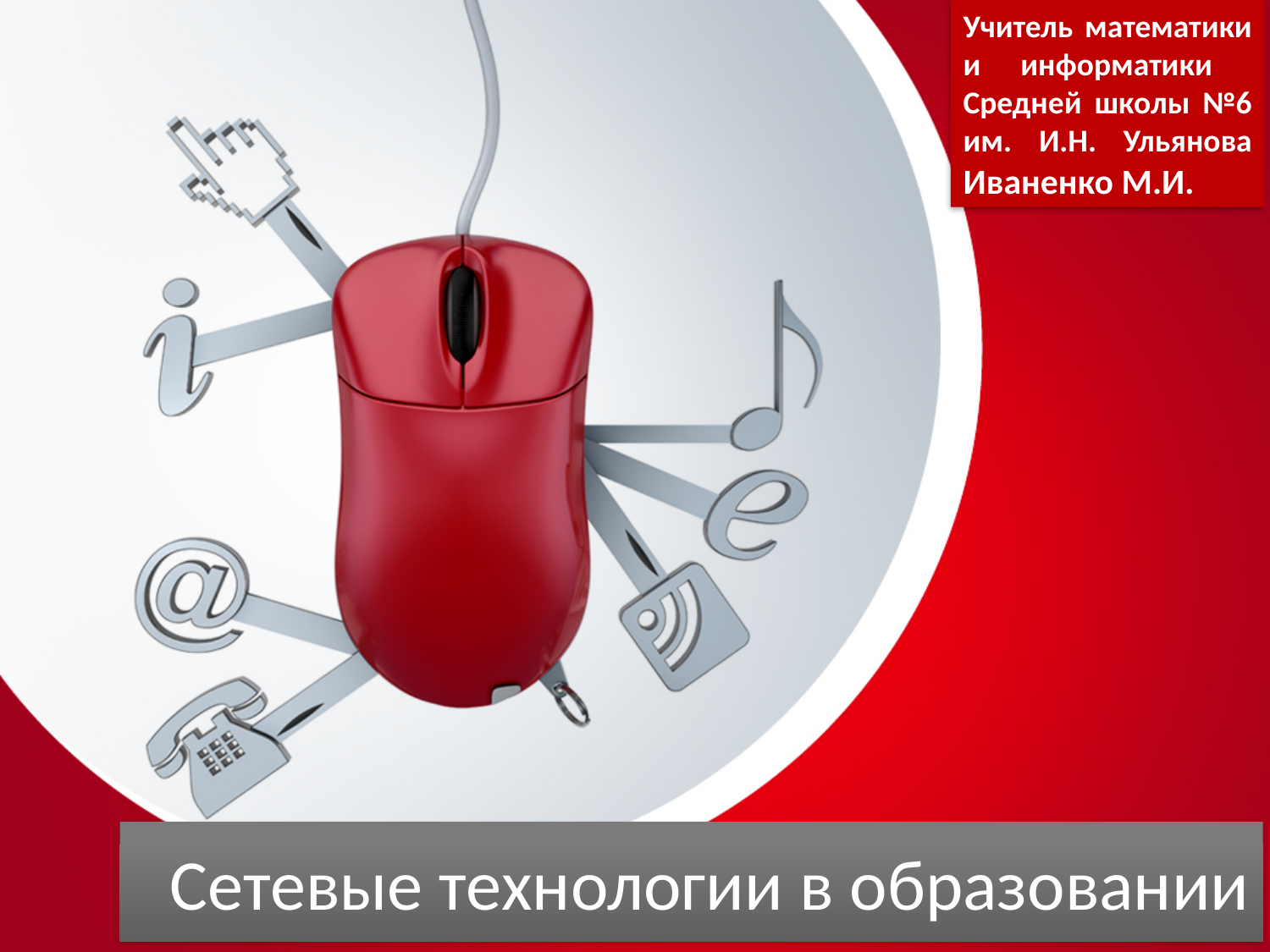

Учитель математики и информатики  Средней школы №6 им. И.Н. Ульянова Иваненко М.И.
# Сетевые технологии в образовании